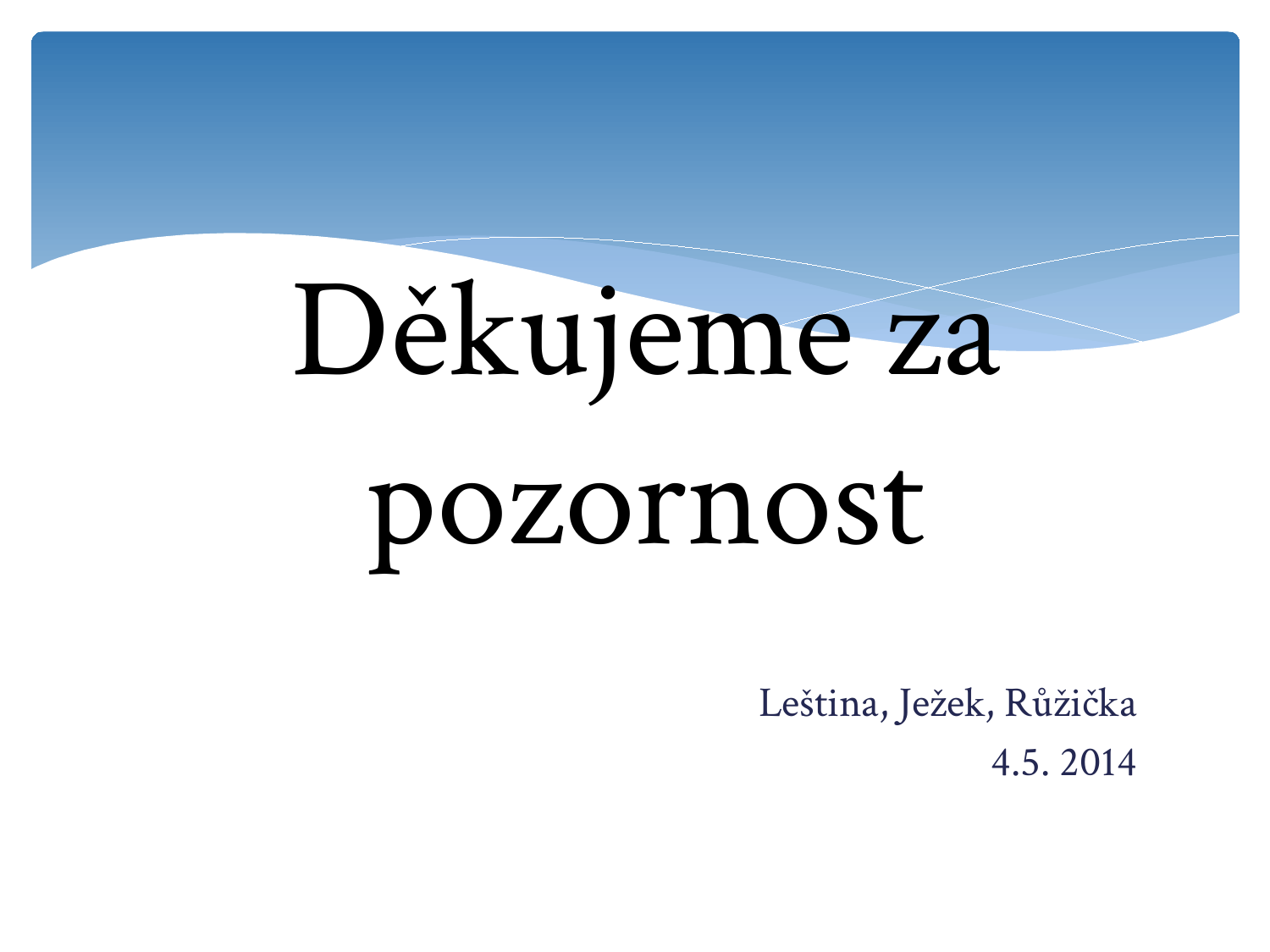

# Děkujeme za pozornost

Leština, Ježek, Růžička
4.5. 2014